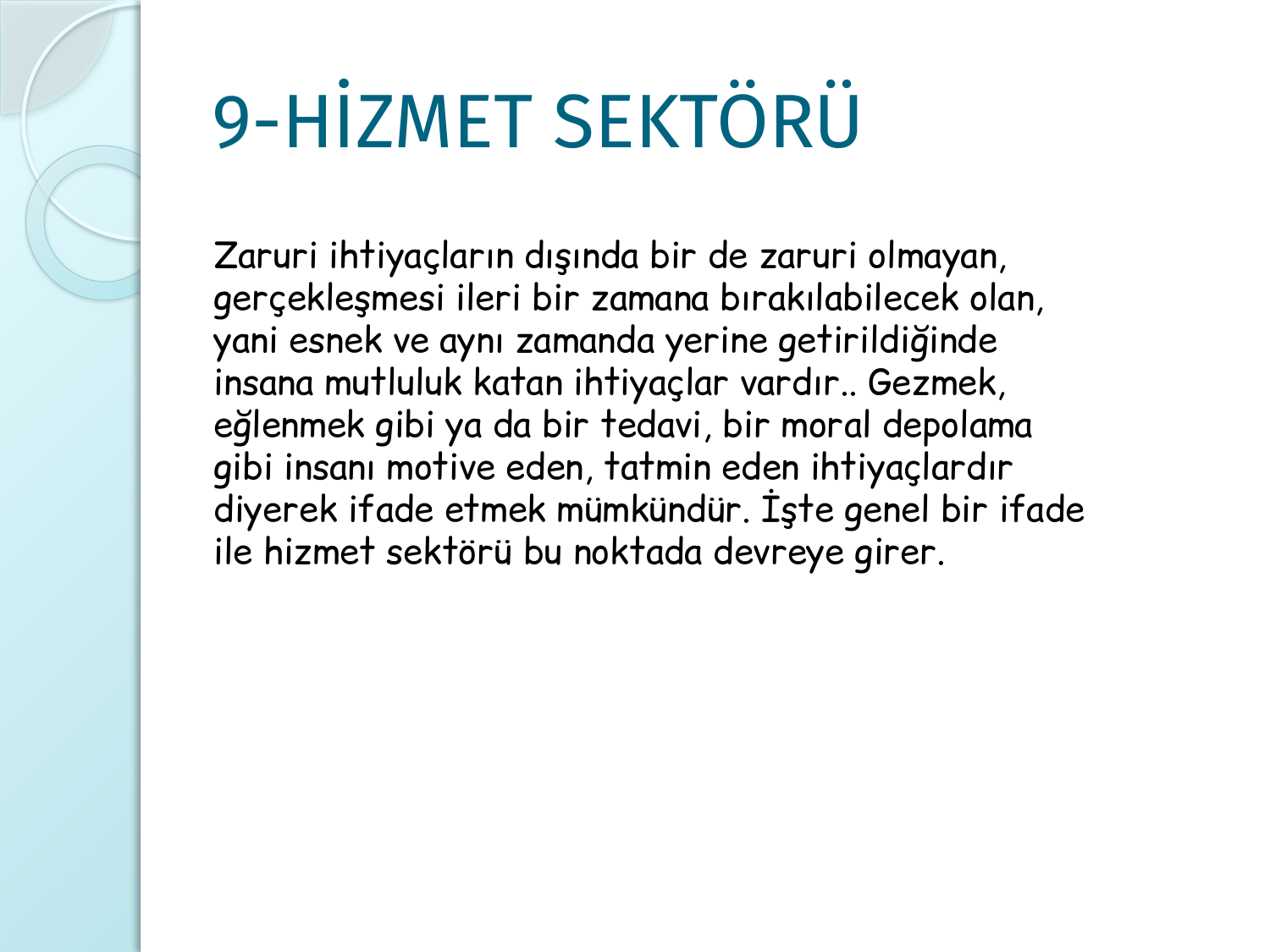

# 9-HİZMET SEKTÖRÜ
Zaruri ihtiyaçların dışında bir de zaruri olmayan, gerçekleşmesi ileri bir zamana bırakılabilecek olan, yani esnek ve aynı zamanda yerine getirildiğinde insana mutluluk katan ihtiyaçlar vardır.. Gezmek, eğlenmek gibi ya da bir tedavi, bir moral depolama gibi insanı motive eden, tatmin eden ihtiyaçlardır diyerek ifade etmek mümkündür. İşte genel bir ifade ile hizmet sektörü bu noktada devreye girer.